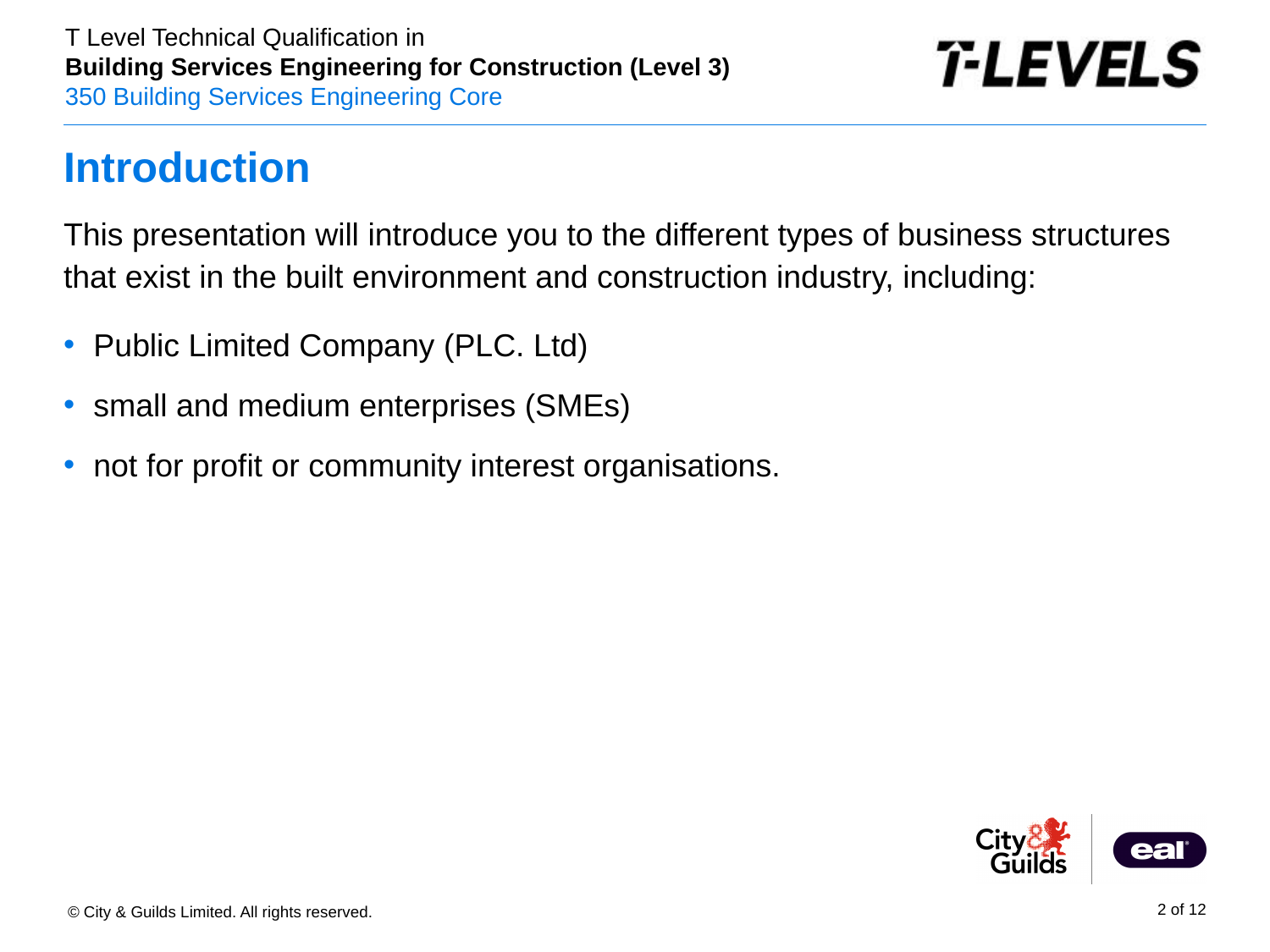

# Introduction
This presentation will introduce you to the different types of business structures that exist in the built environment and construction industry, including:
Public Limited Company (PLC. Ltd)
small and medium enterprises (SMEs)
not for profit or community interest organisations.